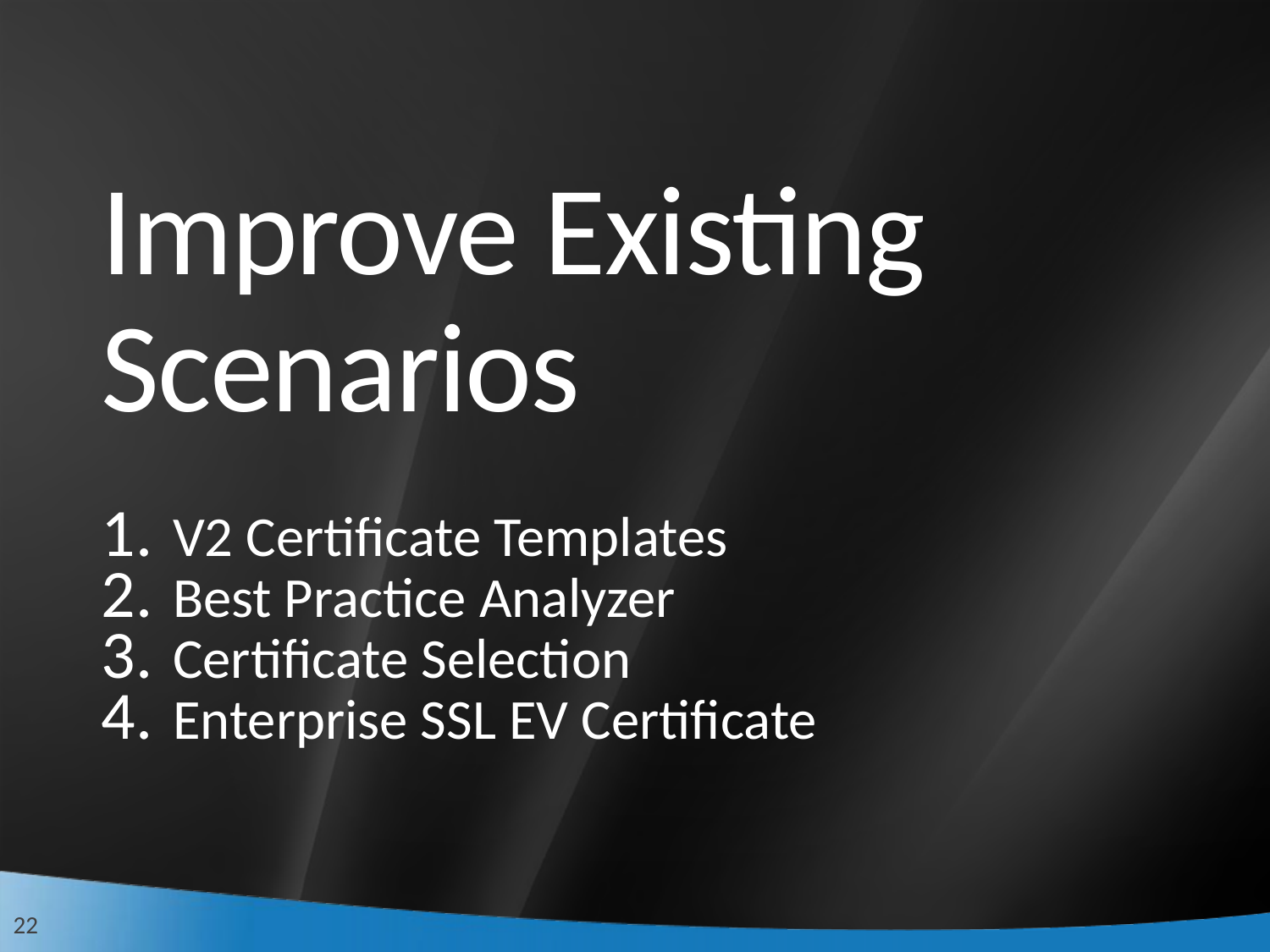

# Improve Existing Scenarios
V2 Certificate Templates
Best Practice Analyzer
Certificate Selection
Enterprise SSL EV Certificate